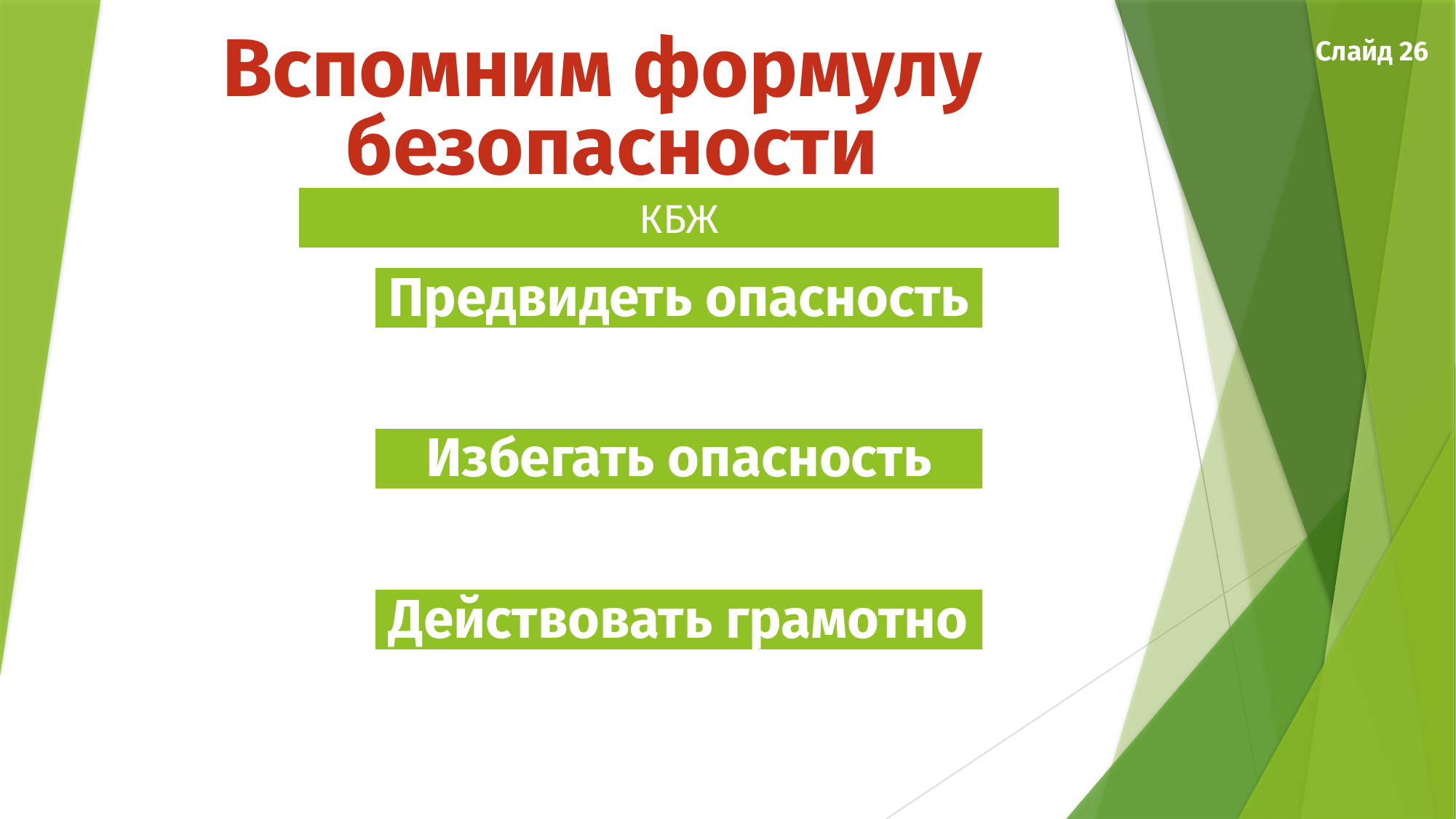

Вспомним формулу
безопасности
Слайд 26
КБЖ
Предвидеть опасность
Избегать опасность
Действовать грамотно